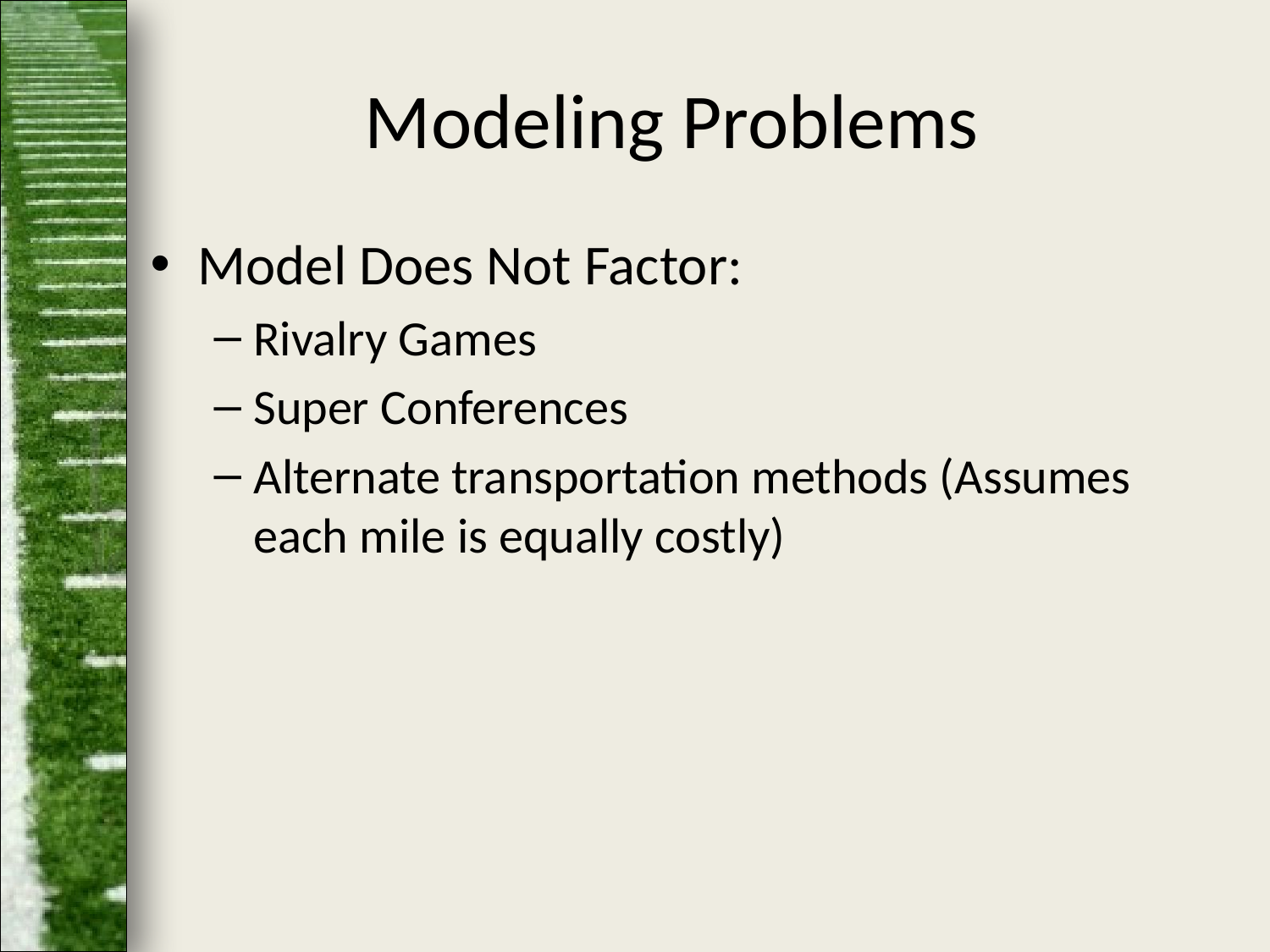

# Modeling Problems
Model Does Not Factor:
Rivalry Games
Super Conferences
Alternate transportation methods (Assumes each mile is equally costly)